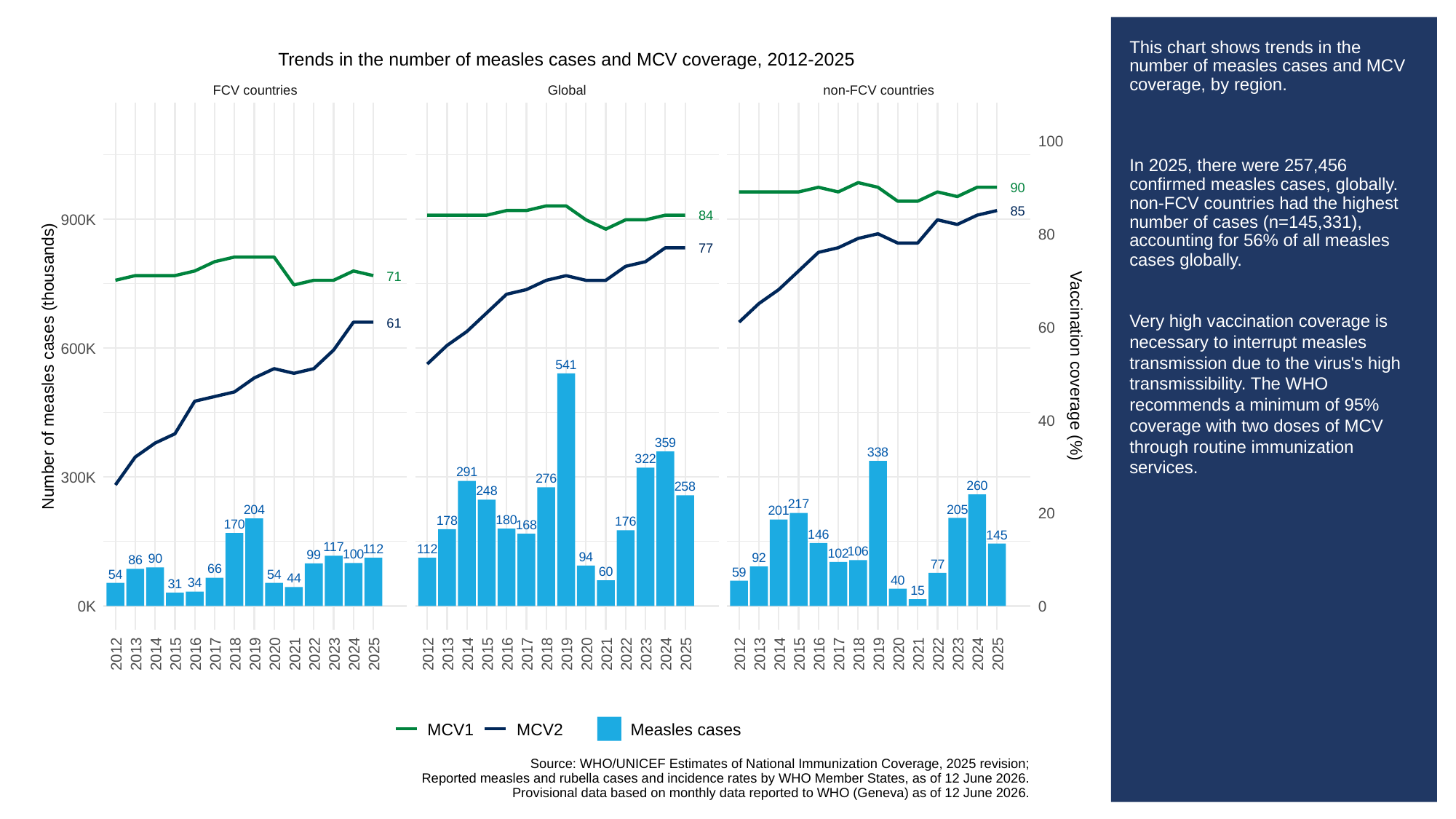

# This chart shows trends in the number of measles cases and MCV coverage, by region.

In 2025, there were 257,456 confirmed measles cases, globally. non-FCV countries had the highest number of cases (n=145,331), accounting for 56% of all measles cases globally.

Very high vaccination coverage is necessary to interrupt measles transmission due to the virus's high transmissibility. The WHO recommends a minimum of 95% coverage with two doses of MCV through routine immunization services.

Trends in the number of measles cases and MCV coverage, 2012-2025
FCV countries
Global
non-FCV countries

100

90

85

84

900K

80
77

71

61
60

600K

541
Number of measles cases (thousands)
Vaccination coverage (%)

40
359
338

322

291

300K
276

260

258
248

217

205
204
201
20

180
178
176

170

168

146

145

117

112
112
106
102
100
99
94
92
90
86

77

66

60
59

54
54

44
40
34

31

15

0K
0

2012
2013
2014
2015
2016
2017
2018
2019
2020
2021
2022
2023
2024
2025
2012
2013
2014
2015
2016
2017
2018
2019
2020
2021
2022
2023
2024
2025
2012
2013
2014
2015
2016
2017
2018
2019
2020
2021
2022
2023
2024
2025

MCV1
MCV2
Measles cases

Source: WHO/UNICEF Estimates of National Immunization Coverage, 2025 revision;
Reported measles and rubella cases and incidence rates by WHO Member States, as of 12 June 2026.
Provisional data based on monthly data reported to WHO (Geneva) as of 12 June 2026.